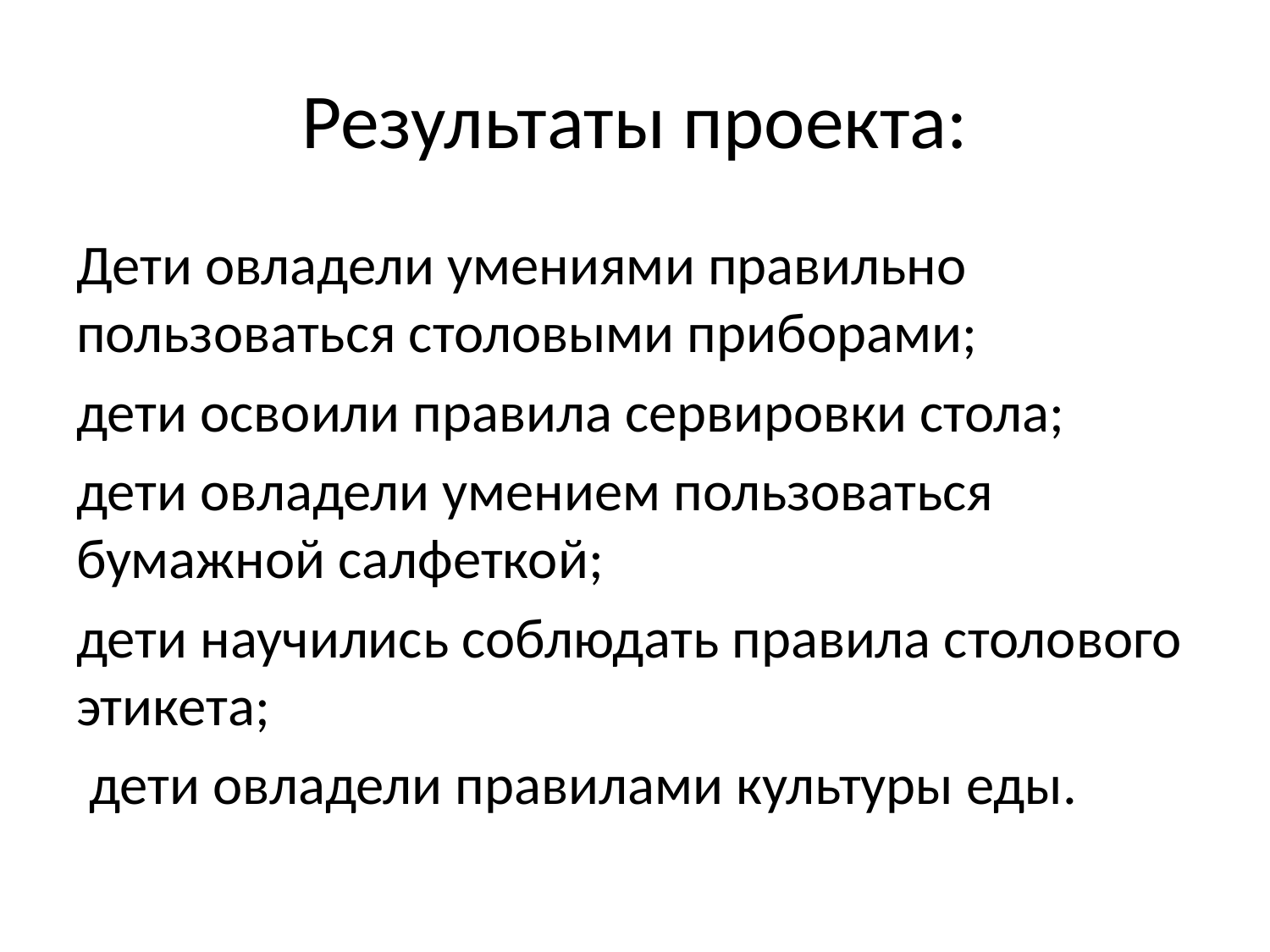

# Результаты проекта:
Дети овладели умениями правильно пользоваться столовыми приборами;
дети освоили правила сервировки стола;
дети овладели умением пользоваться  бумажной салфеткой;
дети научились соблюдать правила столового этикета;
 дети овладели правилами культуры еды.